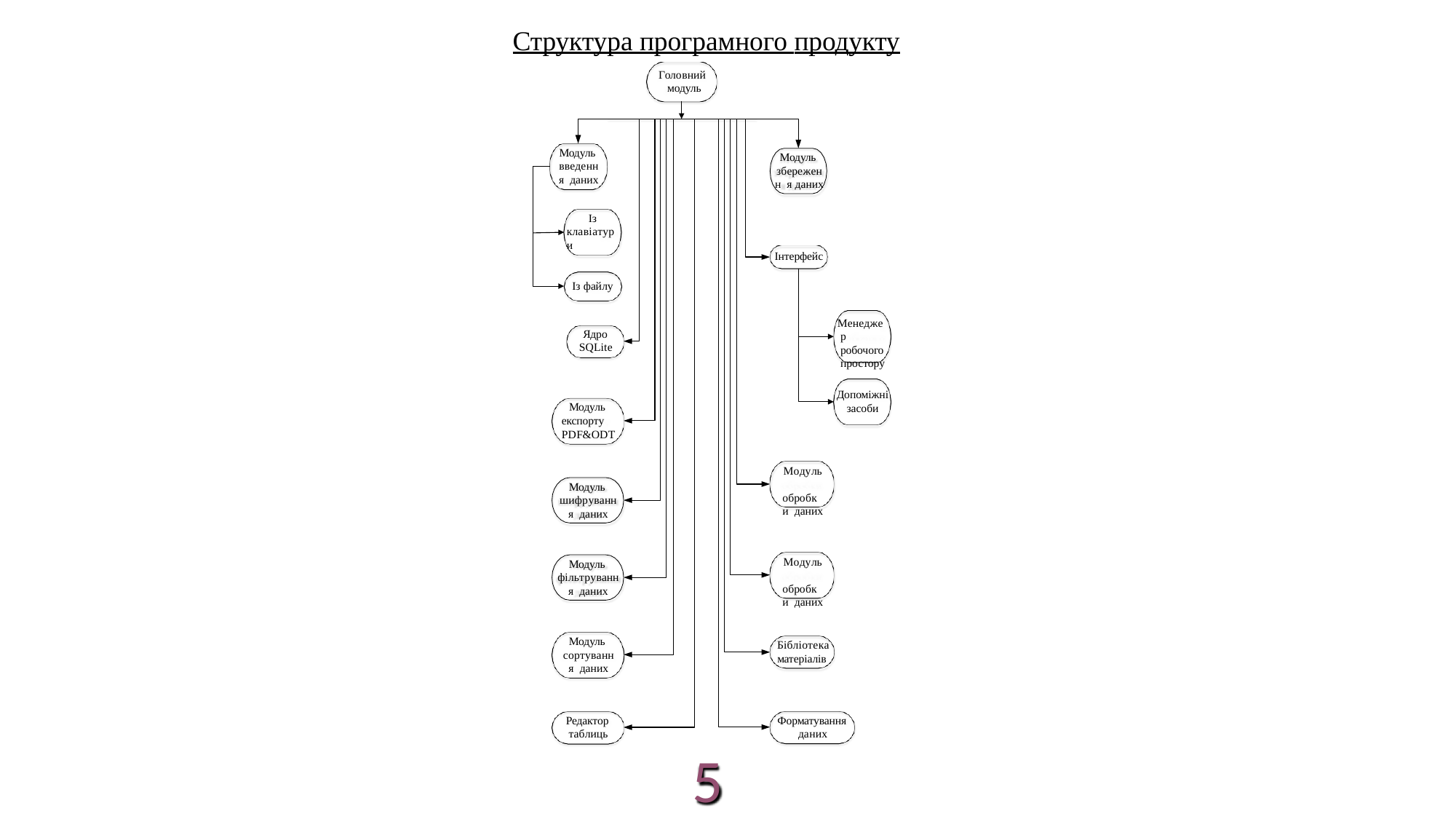

# Структура програмного продукту

Головний  модуль

Модуль  введення  даних

Модуль  збереженн  я даних

Із
клавіатури

Інтерфейс

Із файлу

Менеджер  робочого  простору

Ядро
SQLite

Допоміжні
засоби

Модуль  експорту  PDF&ODT

Модуль  обробки  даних

Модуль  шифрування  даних

Модуль  обробки  даних

Модуль  фільтрування  даних

Модуль  сортування  даних
Бібліотека
матеріалів

Форматування
Редактор

даних
таблиць
5